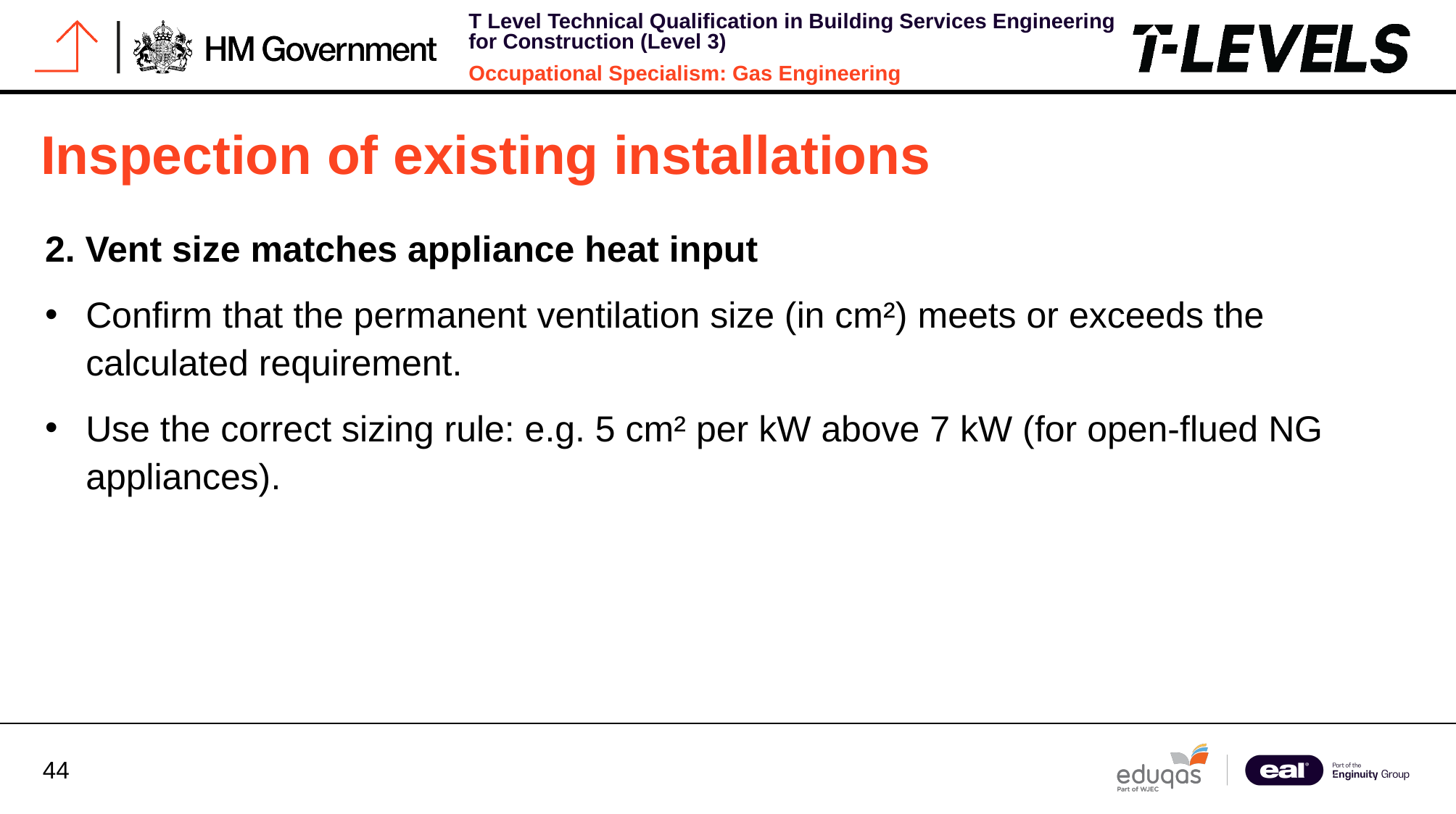

# Inspection of existing installations
2. Vent size matches appliance heat input
Confirm that the permanent ventilation size (in cm²) meets or exceeds the calculated requirement.
Use the correct sizing rule: e.g. 5 cm² per kW above 7 kW (for open-flued NG appliances).